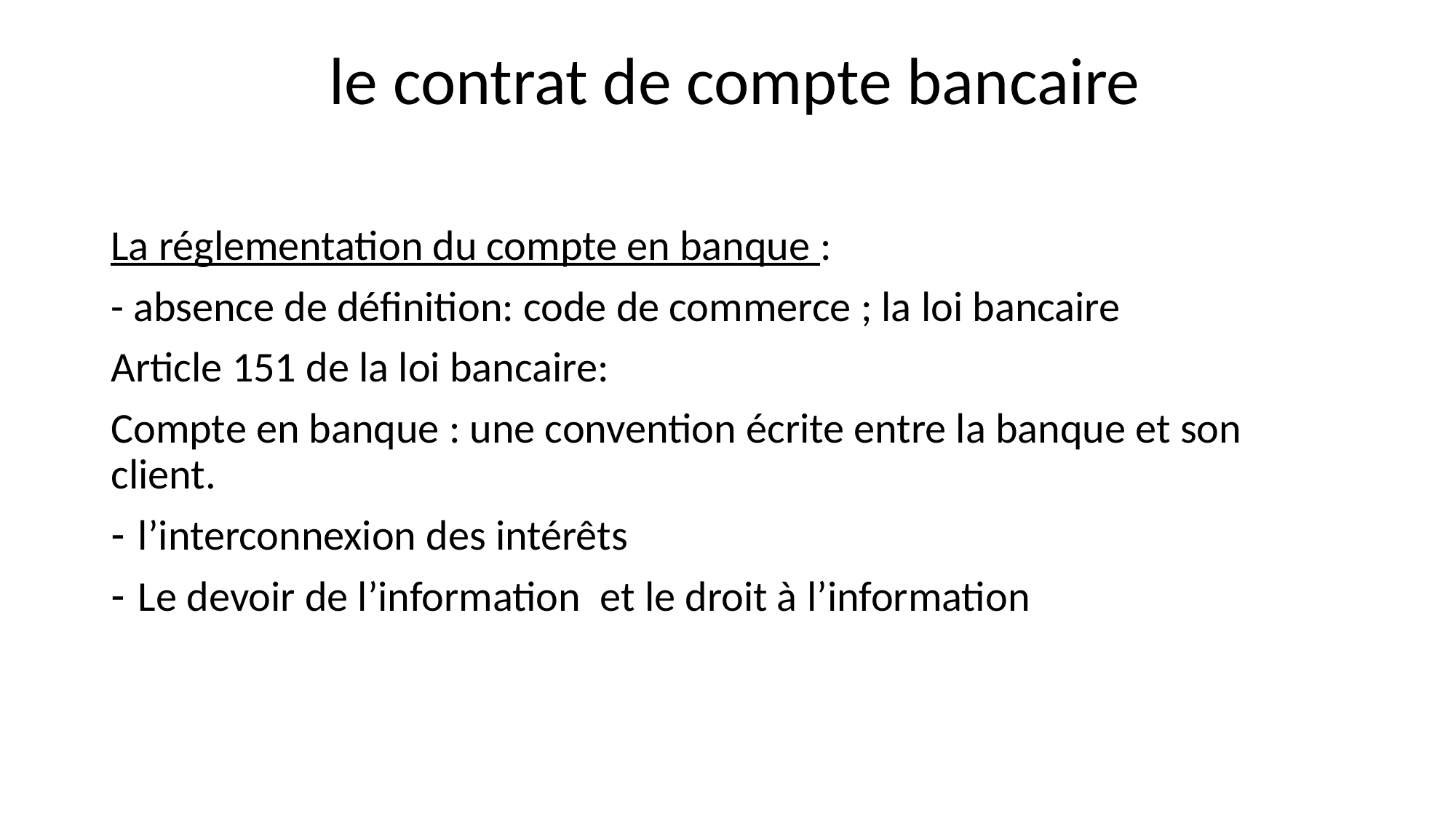

# le contrat de compte bancaire
La réglementation du compte en banque :
- absence de définition: code de commerce ; la loi bancaire
Article 151 de la loi bancaire:
Compte en banque : une convention écrite entre la banque et son client.
l’interconnexion des intérêts
Le devoir de l’information  et le droit à l’information